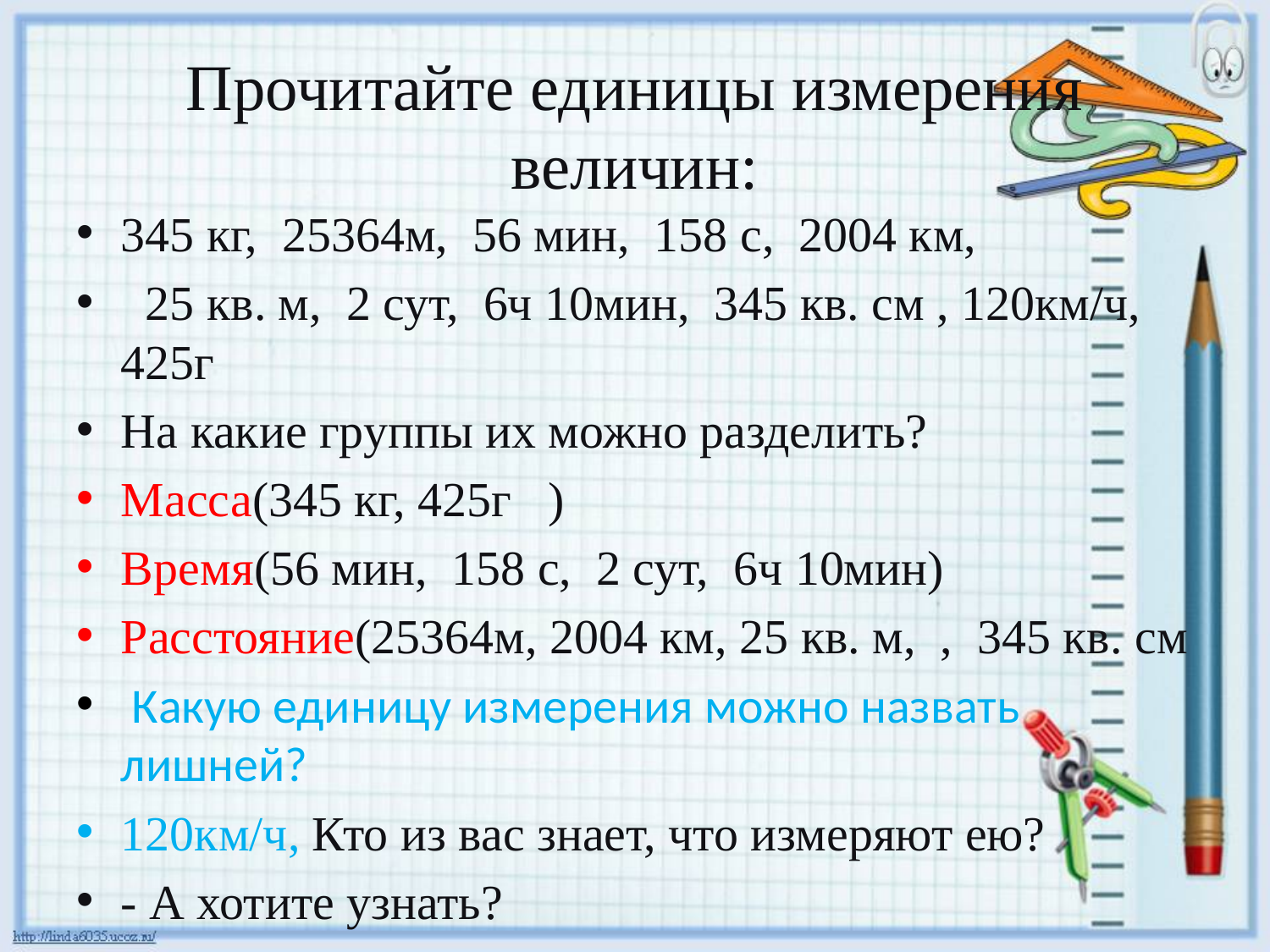

# Прочитайте единицы измерения величин:
345 кг,  25364м,  56 мин,  158 с,  2004 км,
  25 кв. м,  2 сут,  6ч 10мин,  345 кв. см , 120км/ч,  425г
На какие группы их можно разделить?
Масса(345 кг, 425г   )
Время(56 мин,  158 с,  2 сут,  6ч 10мин)
Расстояние(25364м, 2004 км, 25 кв. м,  ,  345 кв. см
 Какую единицу измерения можно назвать лишней?
120км/ч, Кто из вас знает, что измеряют ею?
- А хотите узнать?